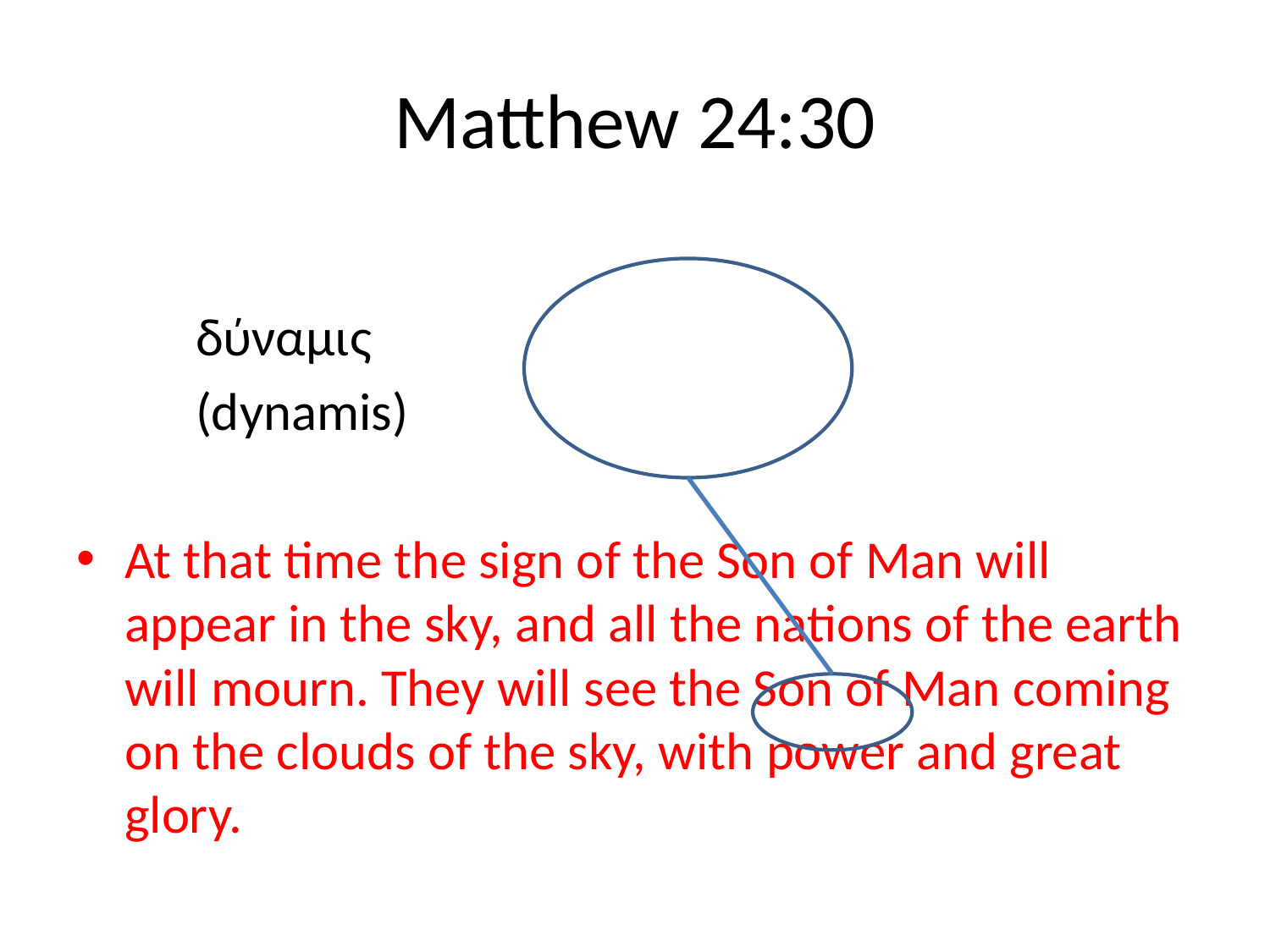

# Matthew 24:30

				δύναμις
				(dynamis)

At that time the sign of the Son of Man will appear in the sky, and all the nations of the earth will mourn. They will see the Son of Man coming on the clouds of the sky, with power and great glory.